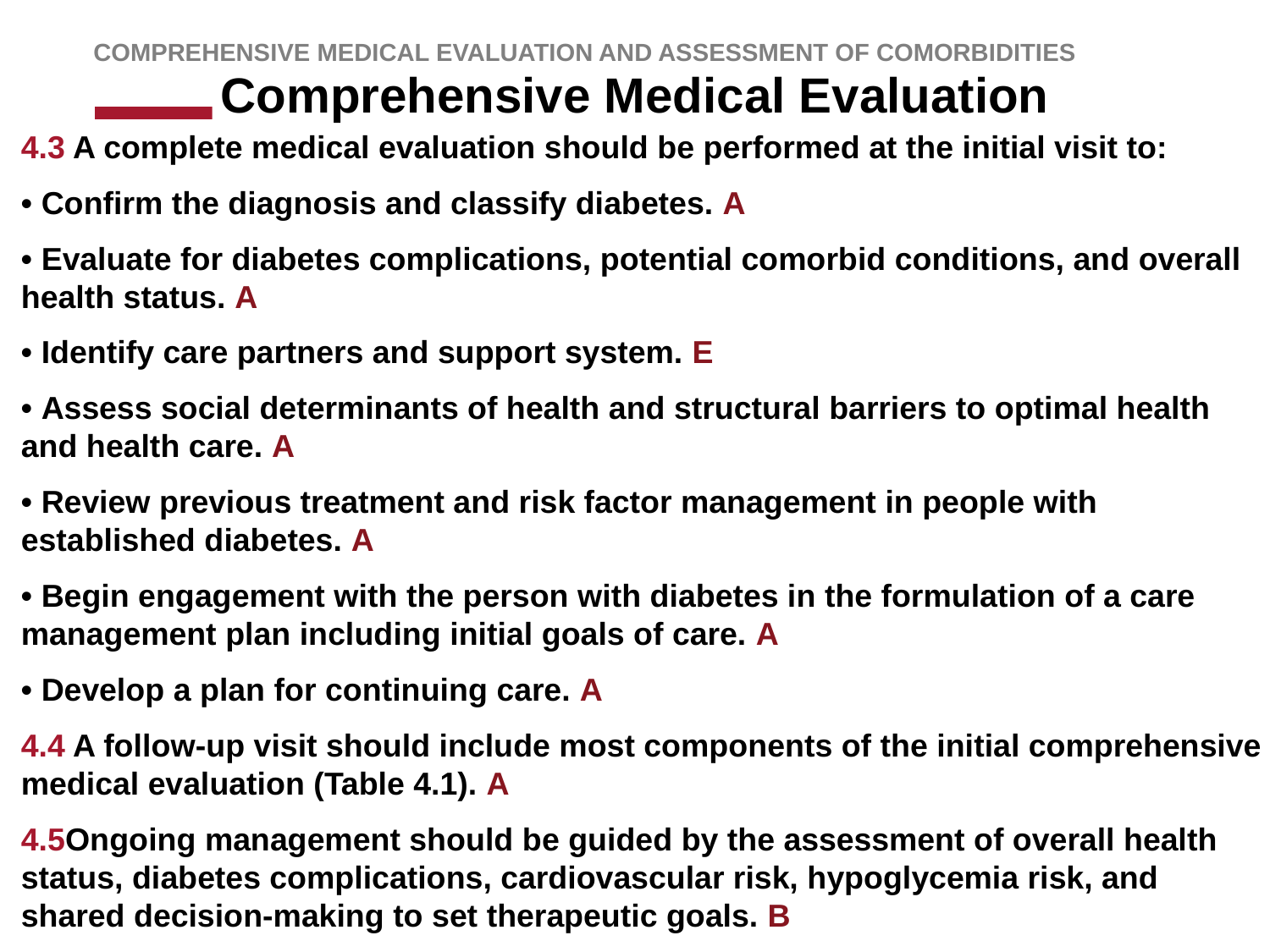

Comprehensive Medical Evaluation and Assessment of Comorbidities
# Comprehensive Medical Evaluation
4.3 A complete medical evaluation should be performed at the initial visit to:
• Confirm the diagnosis and classify diabetes. A
• Evaluate for diabetes complications, potential comorbid conditions, and overall health status. A
• Identify care partners and support system. E
• Assess social determinants of health and structural barriers to optimal health and health care. A
• Review previous treatment and risk factor management in people with established diabetes. A
• Begin engagement with the person with diabetes in the formulation of a care management plan including initial goals of care. A
• Develop a plan for continuing care. A
4.4 A follow-up visit should include most components of the initial comprehensive medical evaluation (Table 4.1). A
4.5Ongoing management should be guided by the assessment of overall health status, diabetes complications, cardiovascular risk, hypoglycemia risk, and shared decision-making to set therapeutic goals. B